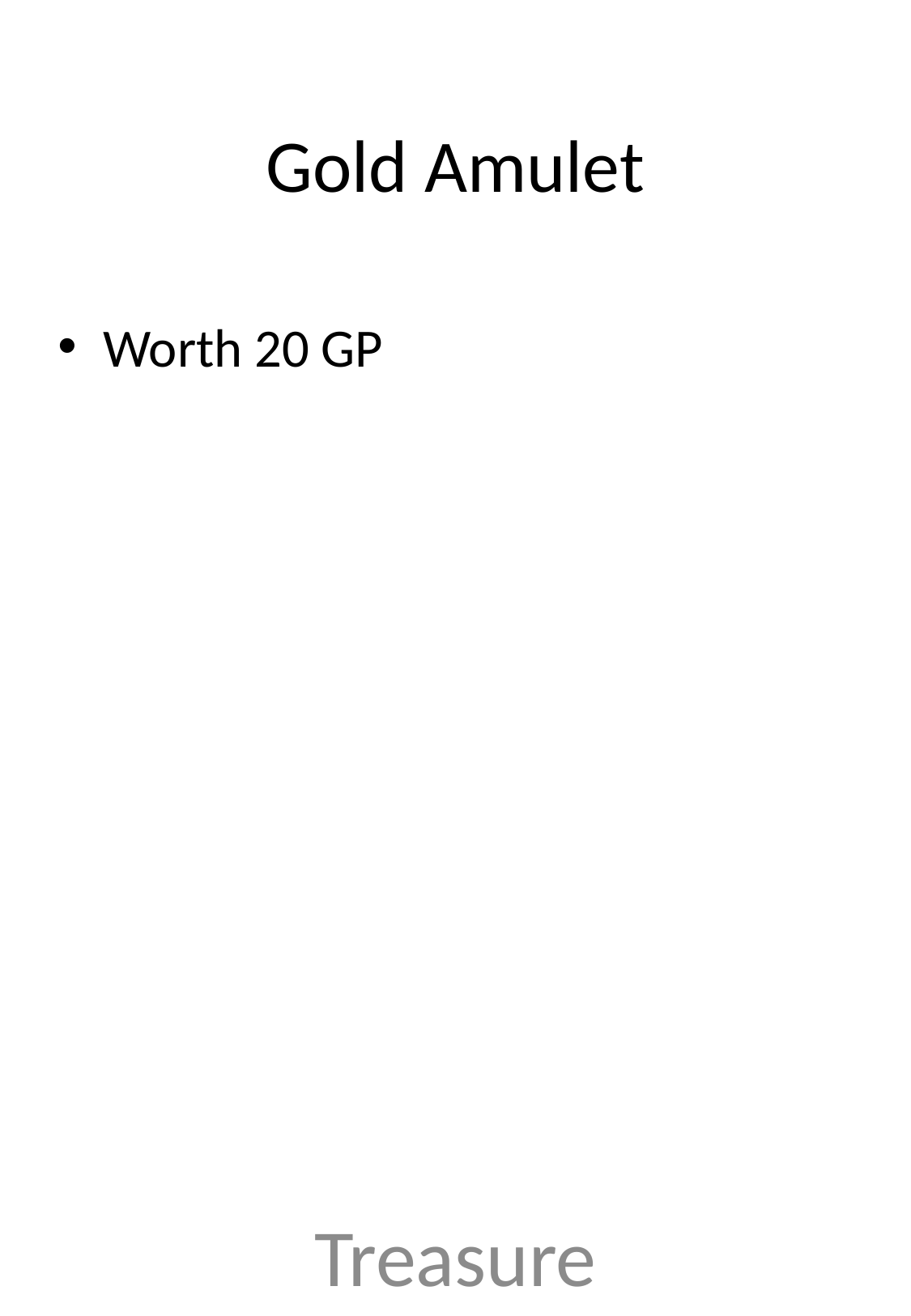

# Gold Amulet
Worth 20 GP
Treasure